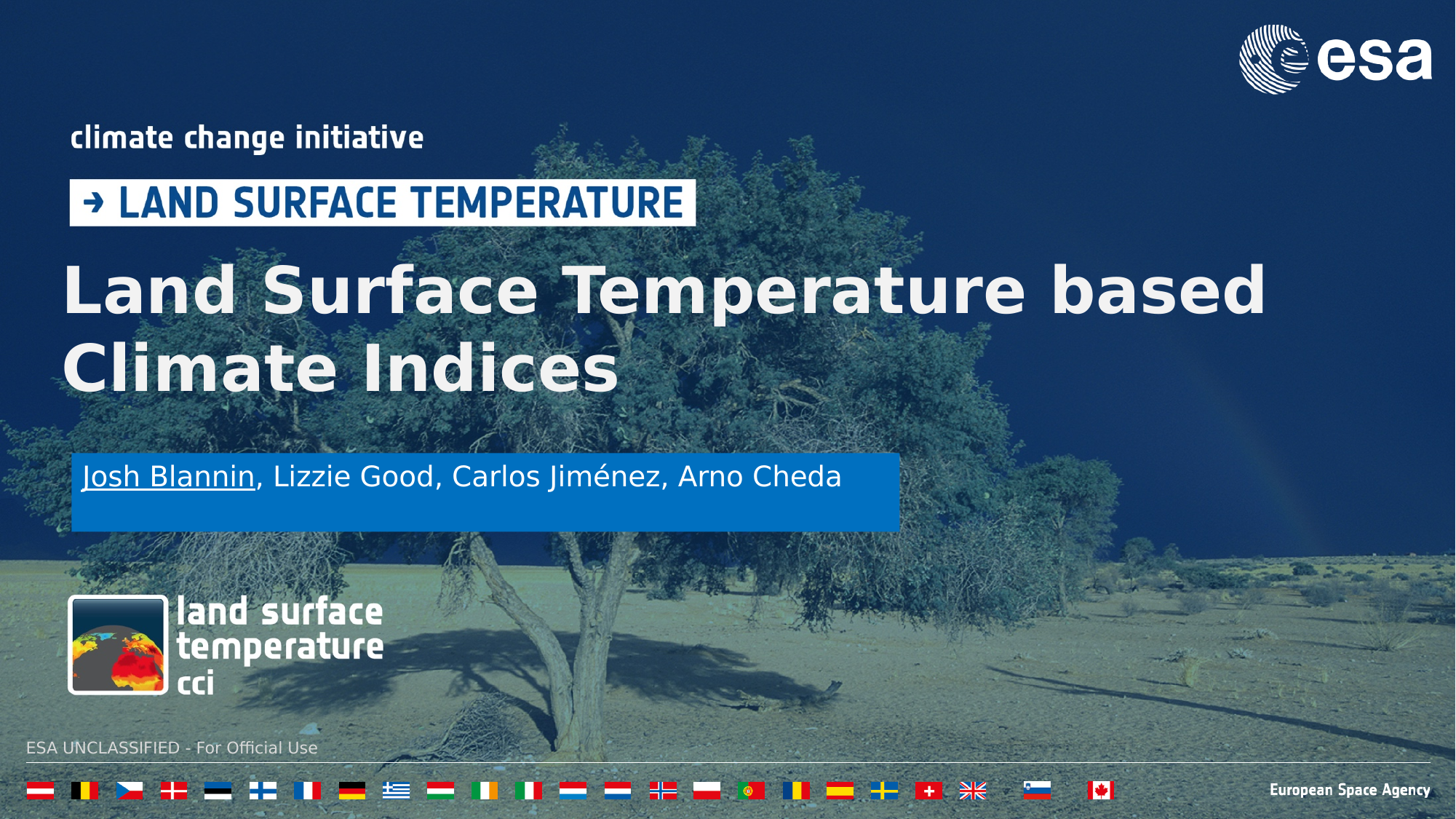

Land Surface Temperature based Climate Indices
Josh Blannin, Lizzie Good, Carlos Jiménez, Arno Cheda